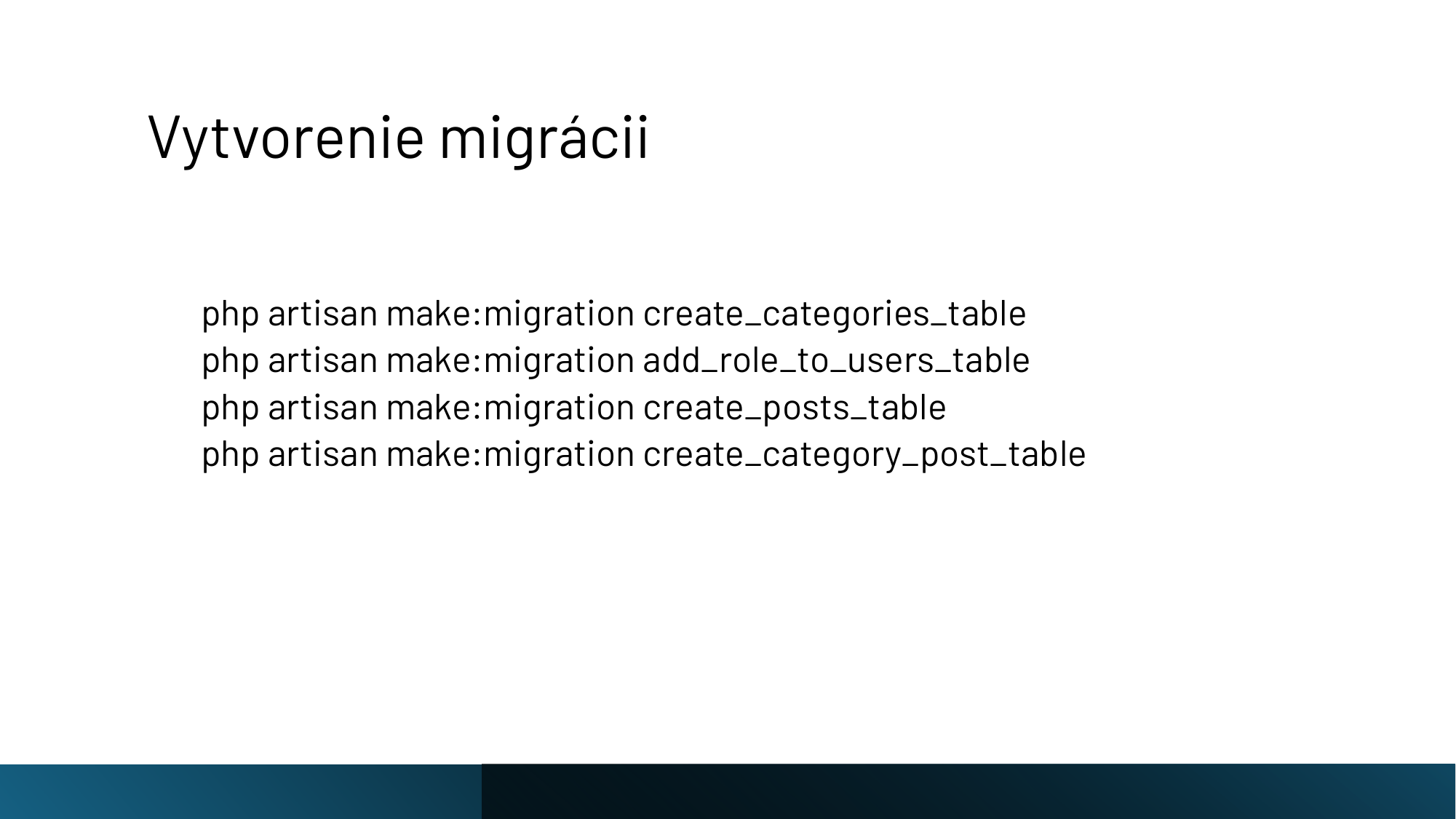

# Vytvorenie migrácii
php artisan make:migration create_categories_table
php artisan make:migration add_role_to_users_table
php artisan make:migration create_posts_table
php artisan make:migration create_category_post_table